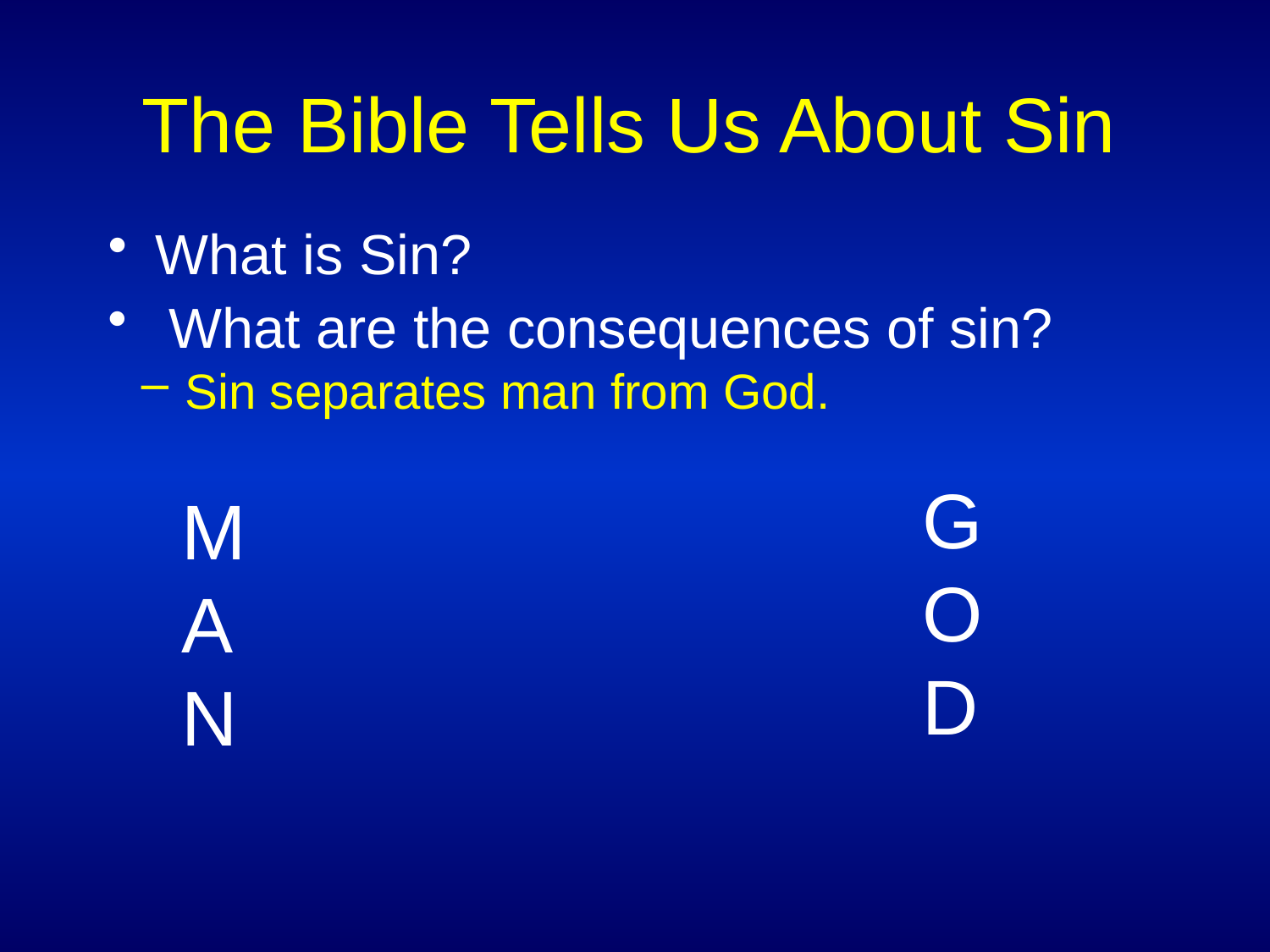

# The Bible Tells Us About Sin
What is Sin?
  What are the consequences of sin?
 Sin separates man from God.

G
O
D
M
A
N